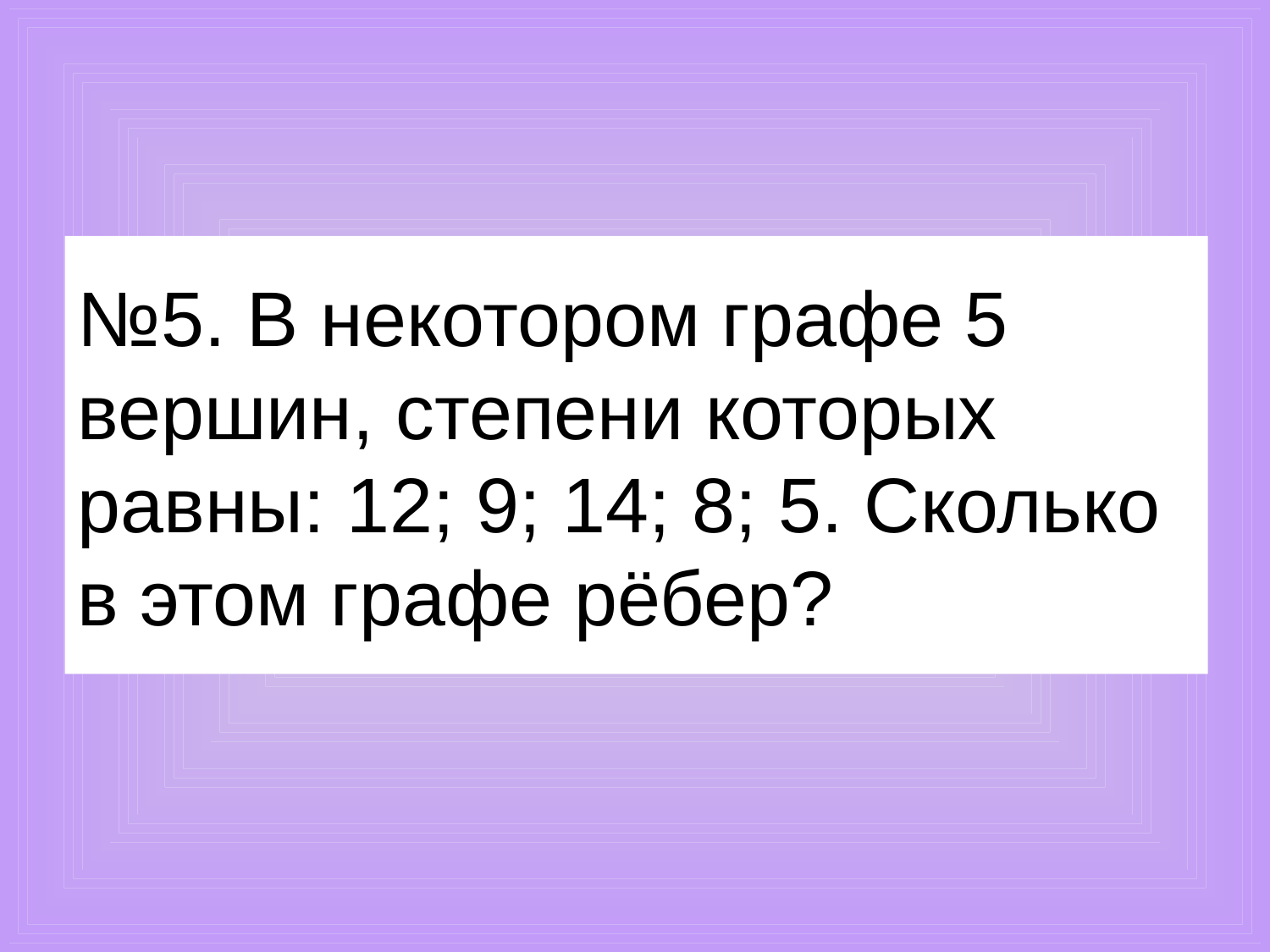

# №5. В некотором графе 5 вершин, степени которых равны: 12; 9; 14; 8; 5. Сколько в этом графе рёбер?